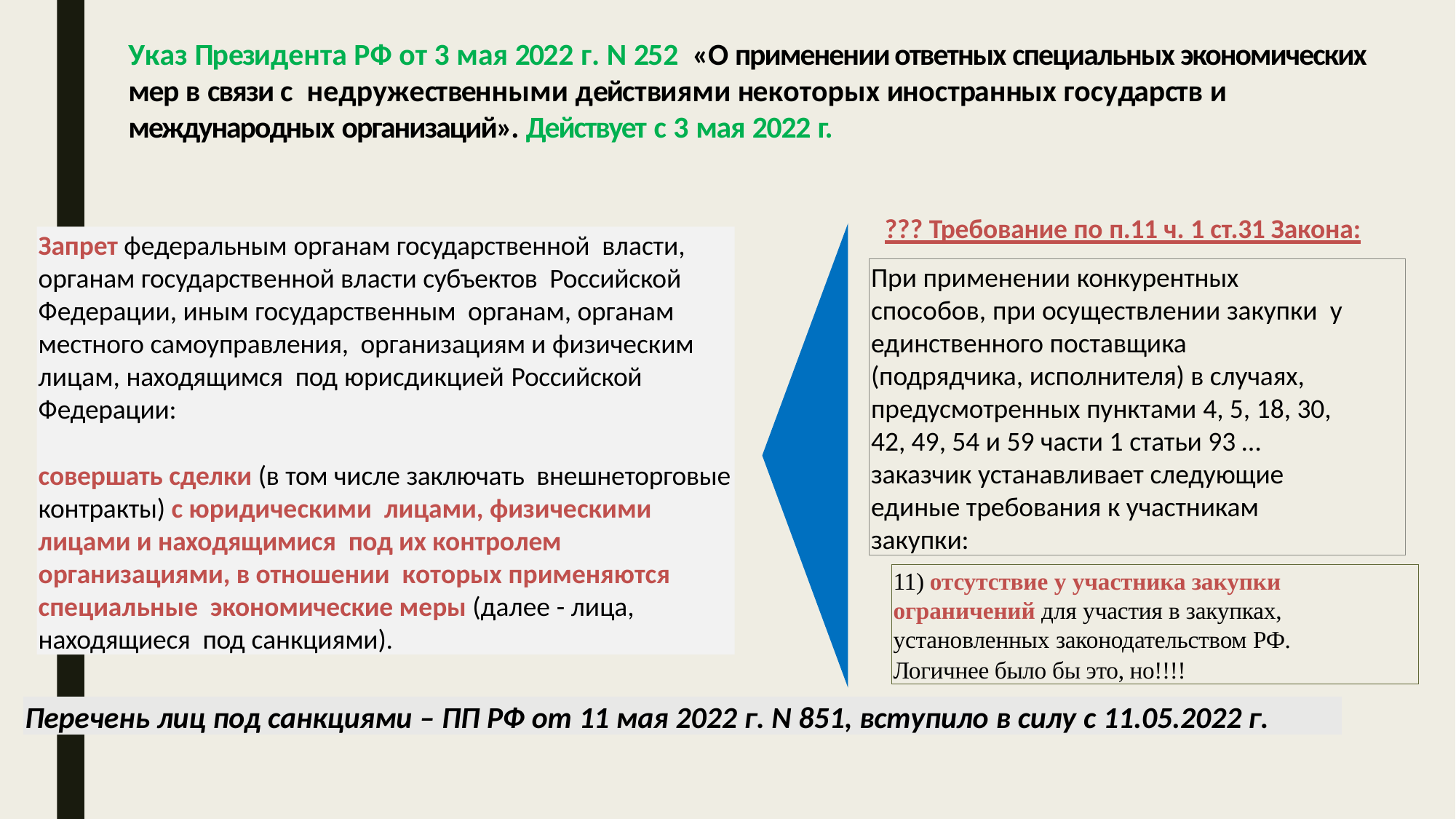

Указ Президента РФ от 3 мая 2022 г. N 252  «О применении ответных специальных экономических мер в связи с  недружественными действиями некоторых иностранных государств и  международных организаций». Действует с 3 мая 2022 г.
??? Требование по п.11 ч. 1 ст.31 Закона:

Запрет федеральным органам государственной  власти, органам государственной власти субъектов  Российской Федерации, иным государственным  органам, органам местного самоуправления,  организациям и физическим лицам, находящимся  под юрисдикцией Российской Федерации:

совершать сделки (в том числе заключать  внешнеторговые контракты) с юридическими  лицами, физическими лицами и находящимися  под их контролем организациями, в отношении  которых применяются специальные  экономические меры (далее - лица, находящиеся  под санкциями).
При применении конкурентных
способов, при осуществлении закупки  у единственного поставщика
(подрядчика, исполнителя) в случаях,
предусмотренных пунктами 4, 5, 18, 30,
42, 49, 54 и 59 части 1 статьи 93 …  заказчик устанавливает следующие  единые требования к участникам  закупки:
11) отсутствие у участника закупки  ограничений для участия в закупках,  установленных законодательством РФ.
Логичнее было бы это, но!!!!
Перечень лиц под санкциями – ПП РФ от 11 мая 2022 г. N 851, вступило в силу с 11.05.2022 г.